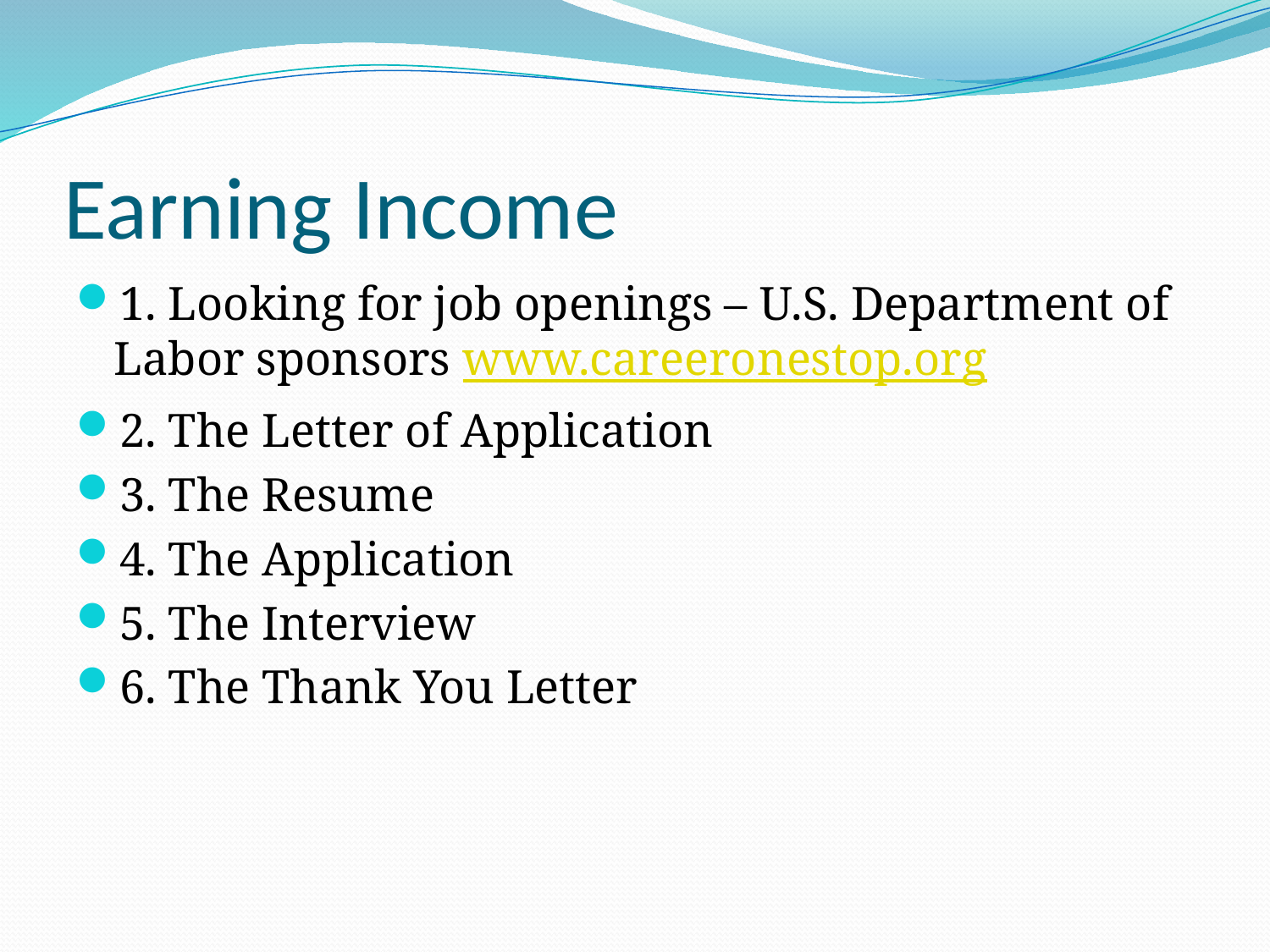

# Earning Income
1. Looking for job openings – U.S. Department of Labor sponsors www.careeronestop.org
2. The Letter of Application
3. The Resume
4. The Application
5. The Interview
6. The Thank You Letter